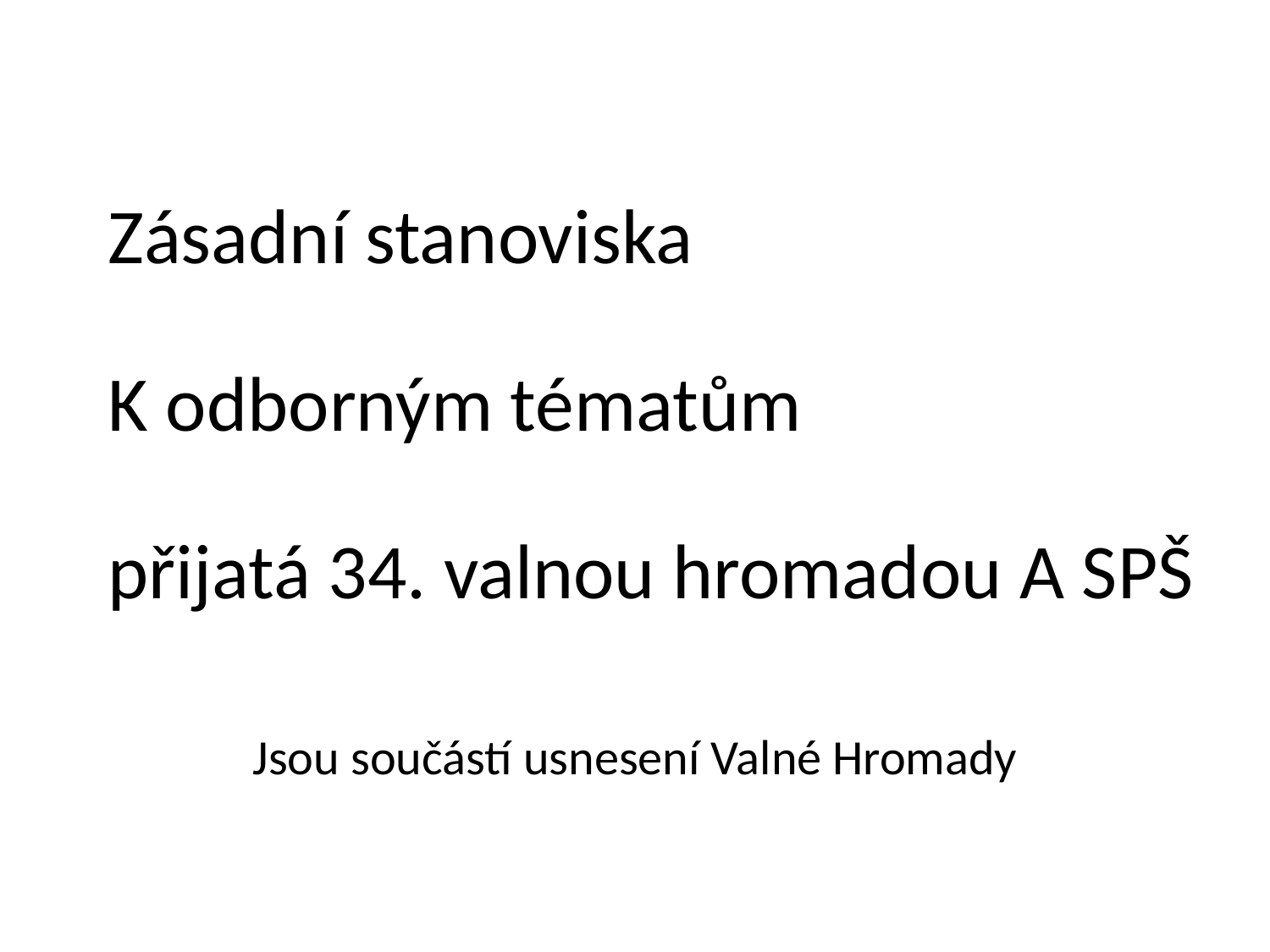

# Zásadní stanoviska K odborným tématům přijatá 34. valnou hromadou A SPŠ
Jsou součástí usnesení Valné Hromady